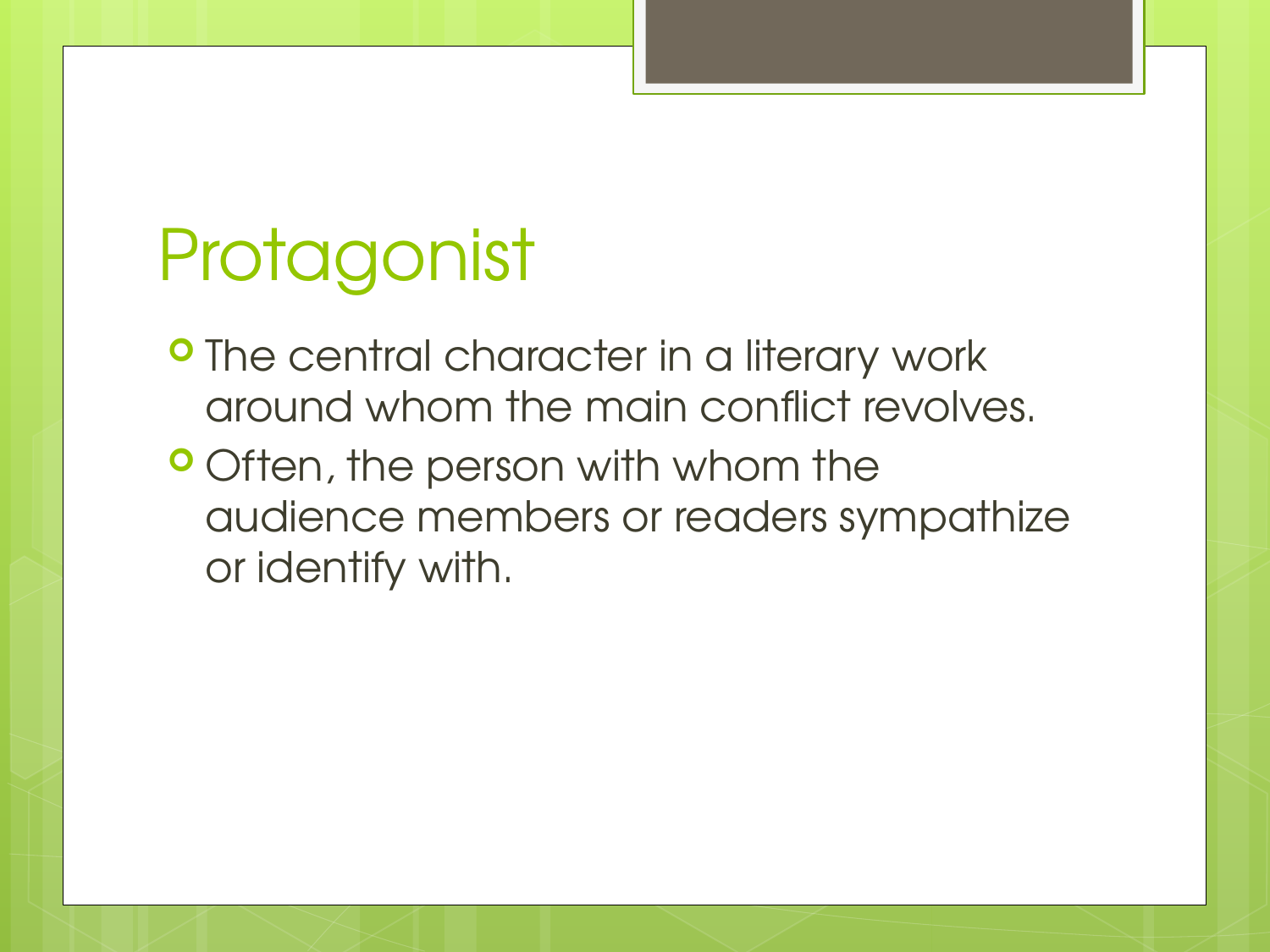

# Protagonist
The central character in a literary work around whom the main conflict revolves.
Often, the person with whom the audience members or readers sympathize or identify with.